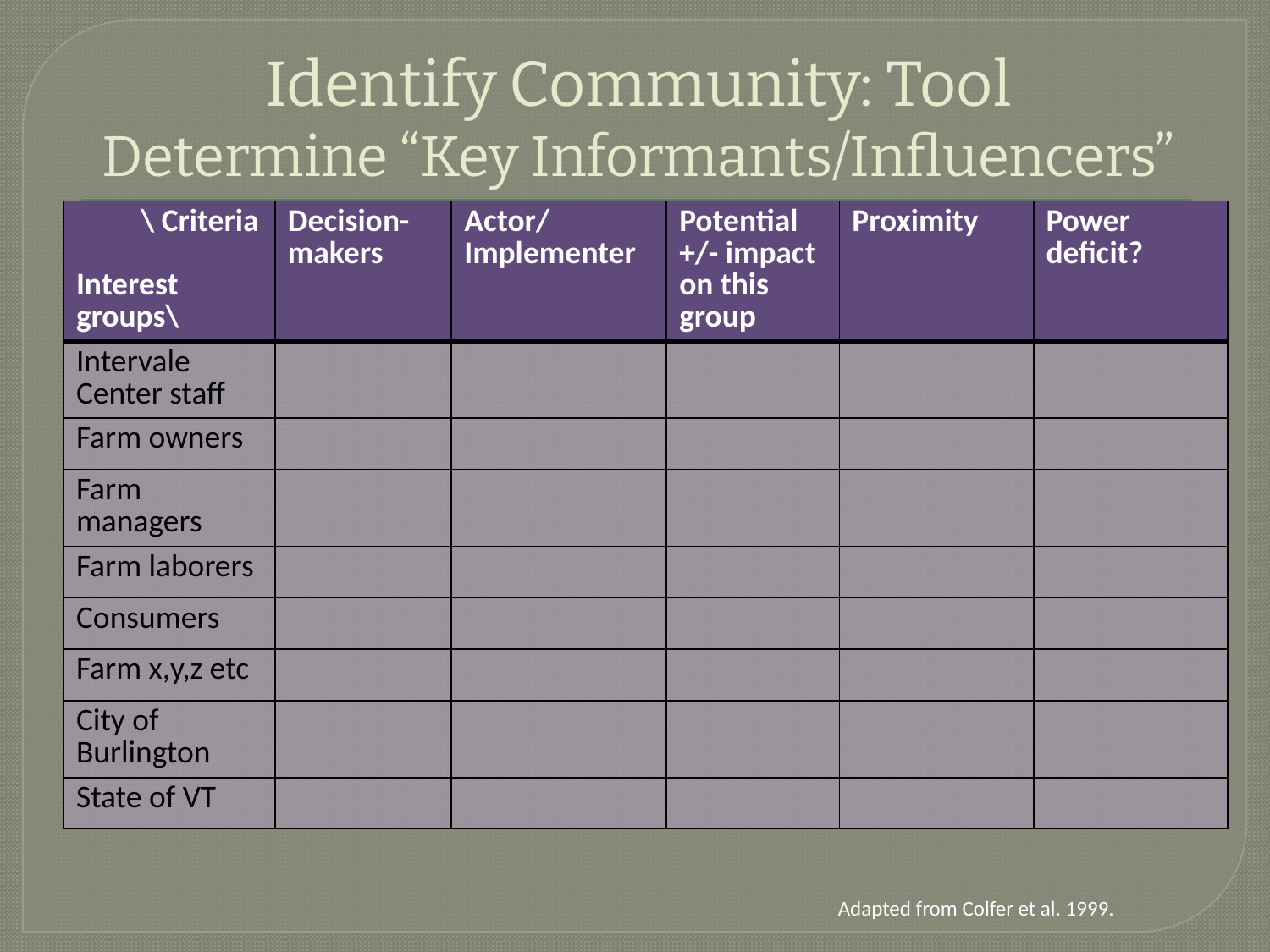

# Identify Community: Tool Determine “Key Informants/Influencers”
| \ Criteria Interest groups\ | Decision-makers | Actor/ Implementer | Potential +/- impact on this group | Proximity | Power deficit? |
| --- | --- | --- | --- | --- | --- |
| Intervale Center staff |  |  |  |  |  |
| Farm owners |  |  |  |  |  |
| Farm managers |  |  |  |  |  |
| Farm laborers |  |  |  |  |  |
| Consumers |  |  |  |  |  |
| Farm x,y,z etc |  |  |  |  |  |
| City of Burlington |  |  |  |  |  |
| State of VT |  |  |  |  |  |
Adapted from Colfer et al. 1999.